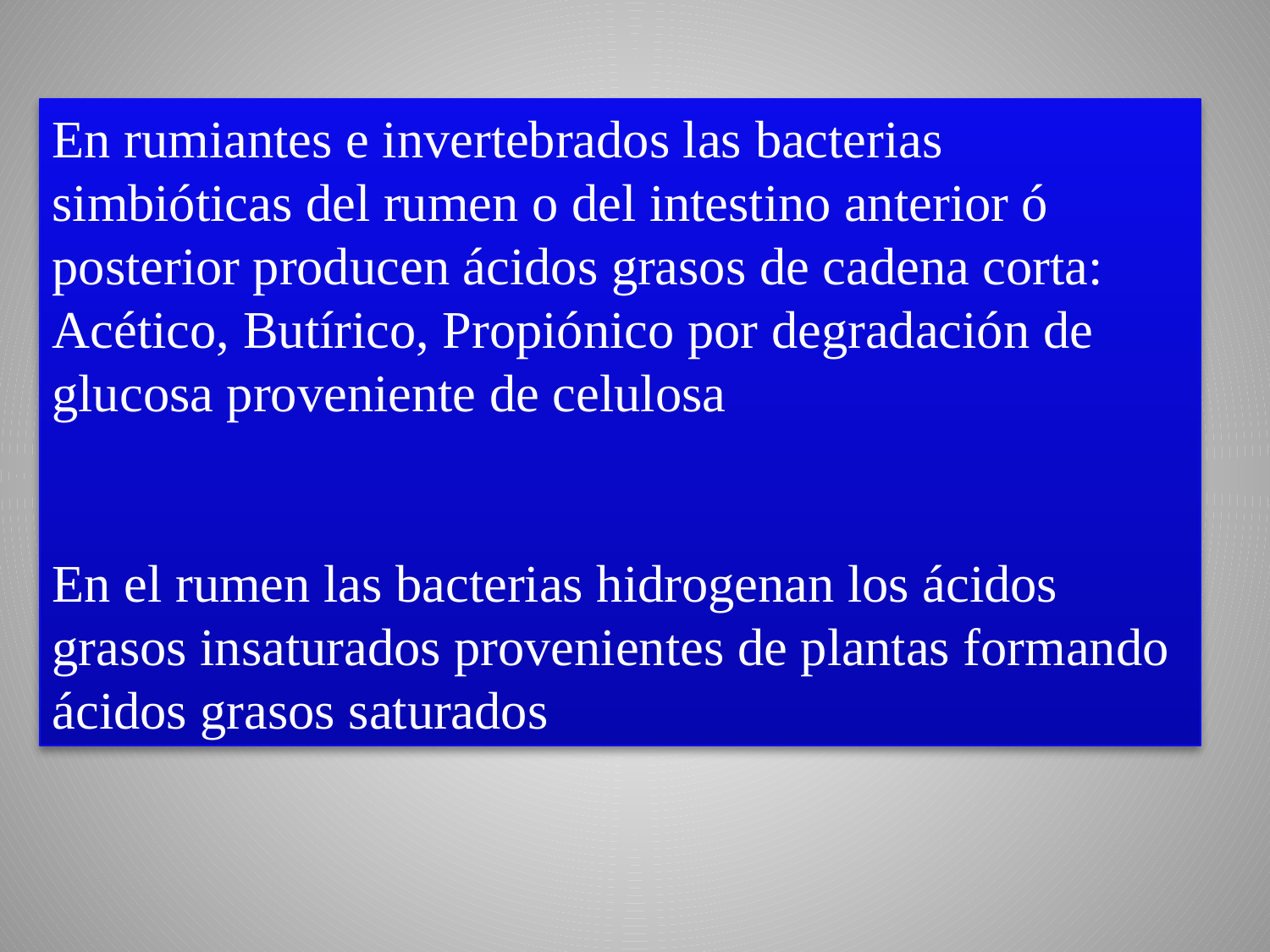

En rumiantes e invertebrados las bacterias simbióticas del rumen o del intestino anterior ó posterior producen ácidos grasos de cadena corta: Acético, Butírico, Propiónico por degradación de glucosa proveniente de celulosa

En el rumen las bacterias hidrogenan los ácidos grasos insaturados provenientes de plantas formando ácidos grasos saturados